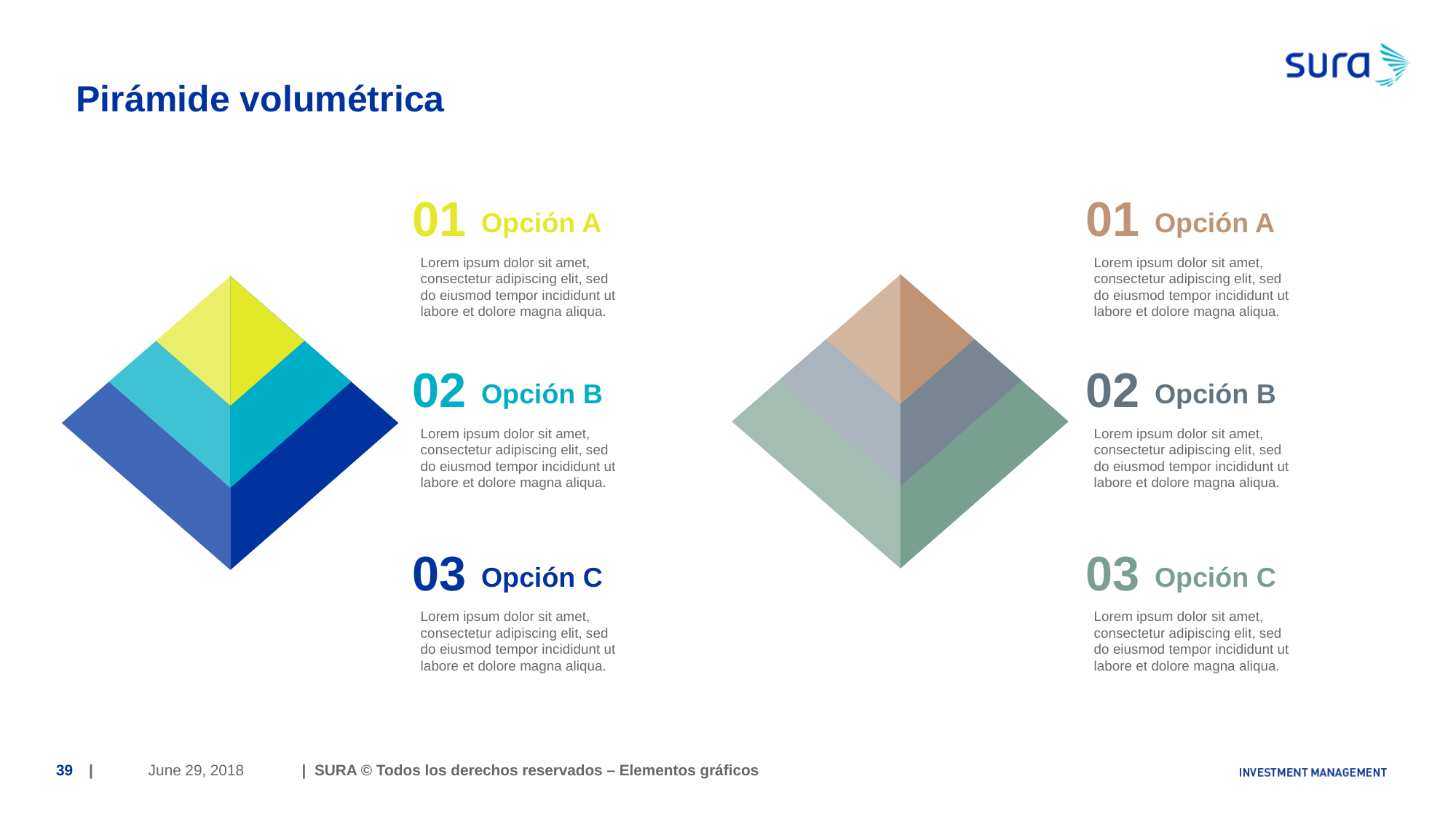

# Pirámide volumétrica
01
01
Opción A
Opción A
Lorem ipsum dolor sit amet, consectetur adipiscing elit, sed do eiusmod tempor incididunt ut labore et dolore magna aliqua.
Lorem ipsum dolor sit amet, consectetur adipiscing elit, sed do eiusmod tempor incididunt ut labore et dolore magna aliqua.

02
02
Opción B
Opción B

Lorem ipsum dolor sit amet, consectetur adipiscing elit, sed do eiusmod tempor incididunt ut labore et dolore magna aliqua.
Lorem ipsum dolor sit amet, consectetur adipiscing elit, sed do eiusmod tempor incididunt ut labore et dolore magna aliqua.
03
03
Opción C
Opción C
Lorem ipsum dolor sit amet, consectetur adipiscing elit, sed do eiusmod tempor incididunt ut labore et dolore magna aliqua.
Lorem ipsum dolor sit amet, consectetur adipiscing elit, sed do eiusmod tempor incididunt ut labore et dolore magna aliqua.
June 29, 2018
39
|                                                  |  SURA © Todos los derechos reservados – Elementos gráficos